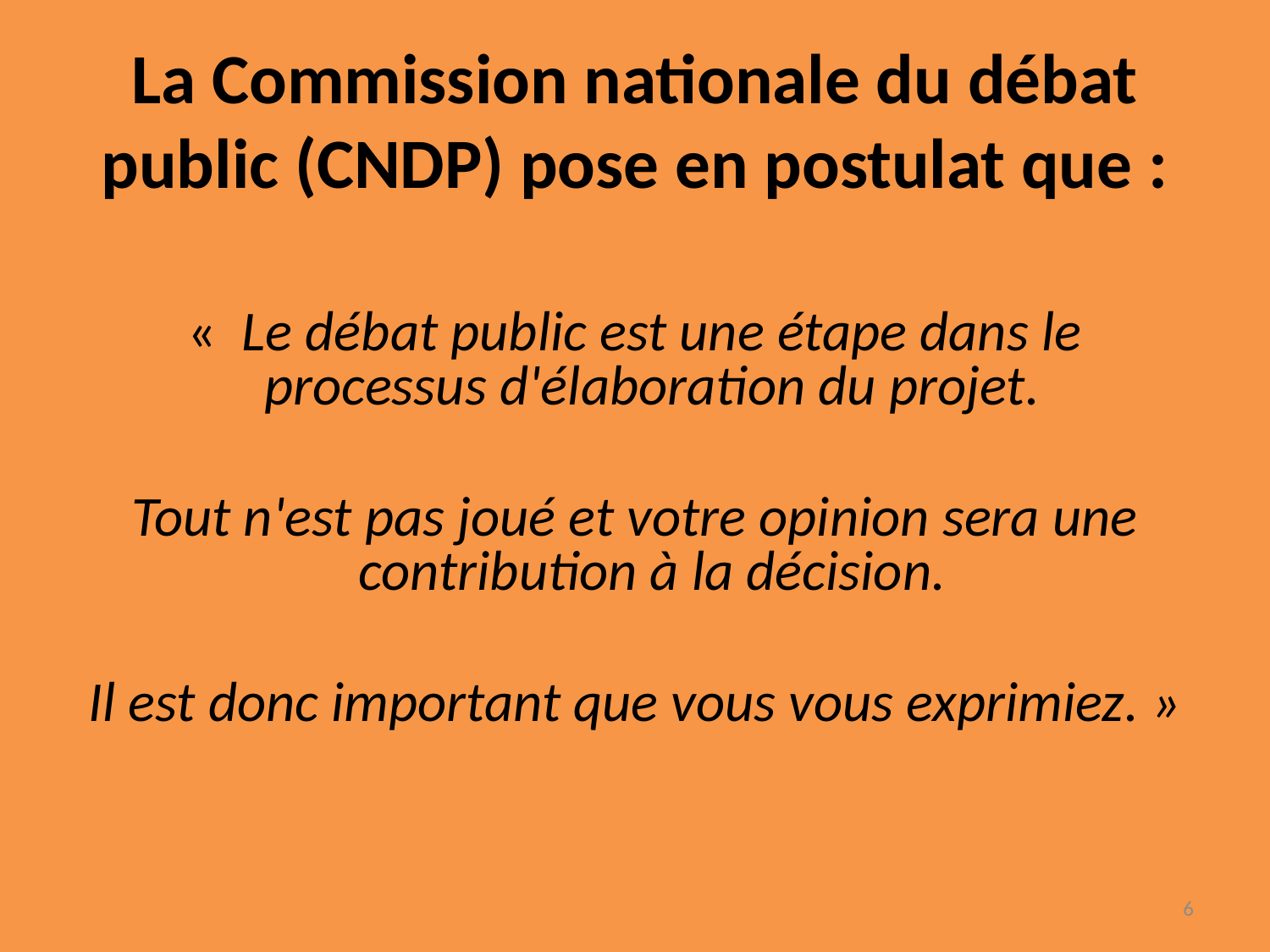

# La Commission nationale du débat public (CNDP) pose en postulat que :

«  Le débat public est une étape dans le processus d'élaboration du projet.

Tout n'est pas joué et votre opinion sera une contribution à la décision.

Il est donc important que vous vous exprimiez. »

6